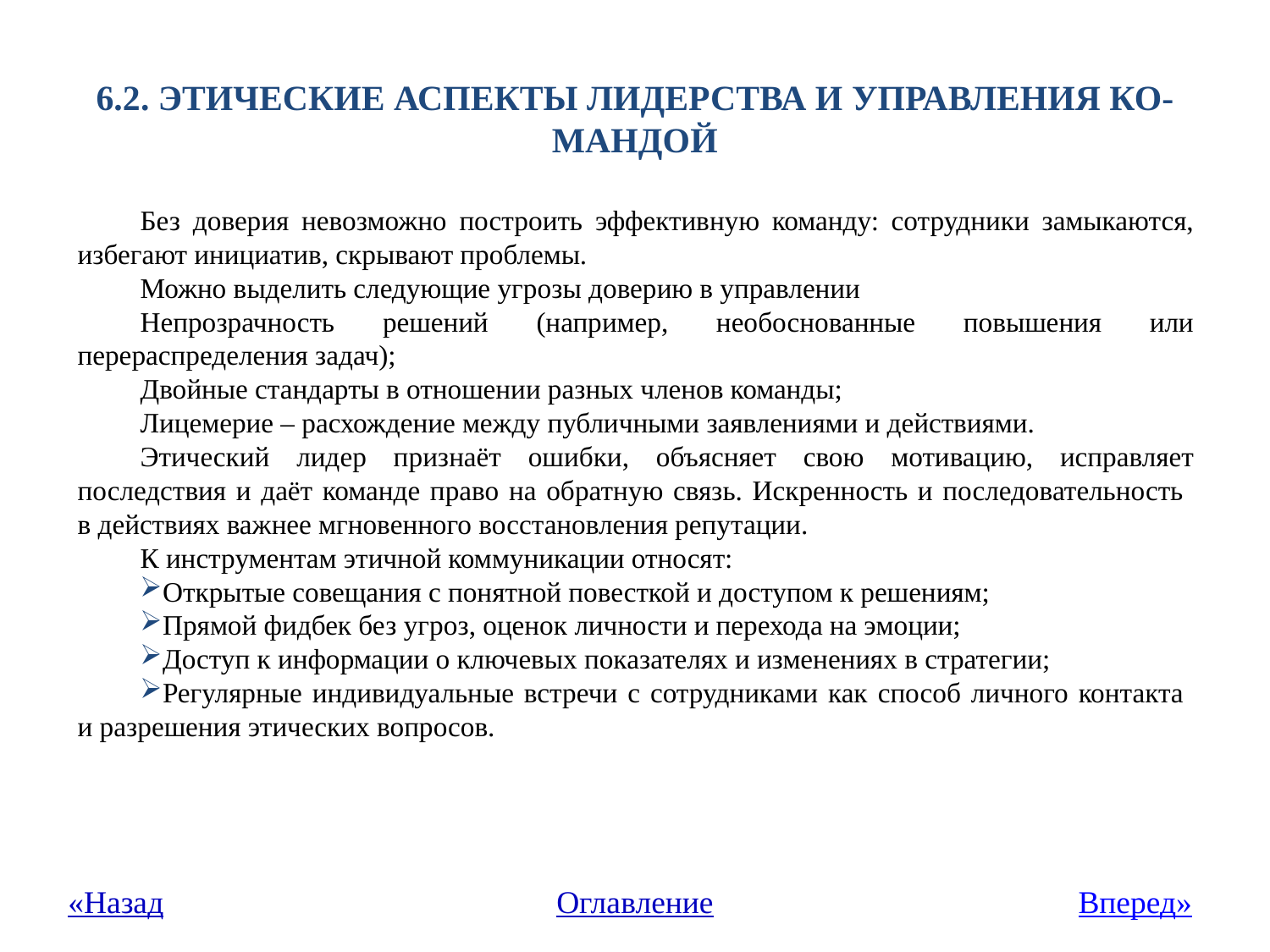

# 6.2. ЭТИЧЕСКИЕ АСПЕКТЫ ЛИДЕРСТВА И УПРАВЛЕНИЯ КО-МАНДОЙ
Без доверия невозможно построить эффективную команду: сотрудники замыкаются, избегают инициатив, скрывают проблемы.
Можно выделить следующие угрозы доверию в управлении
Непрозрачность решений (например, необоснованные повышения или перераспределения задач);
Двойные стандарты в отношении разных членов команды;
Лицемерие – расхождение между публичными заявлениями и действиями.
Этический лидер признаёт ошибки, объясняет свою мотивацию, исправляет последствия и даёт команде право на обратную связь. Искренность и последовательность
в действиях важнее мгновенного восстановления репутации.
К инструментам этичной коммуникации относят:
Открытые совещания с понятной повесткой и доступом к решениям;
Прямой фидбек без угроз, оценок личности и перехода на эмоции;
Доступ к информации о ключевых показателях и изменениях в стратегии;
Регулярные индивидуальные встречи с сотрудниками как способ личного контакта
и разрешения этических вопросов.

«Назад
Оглавление
Вперед»